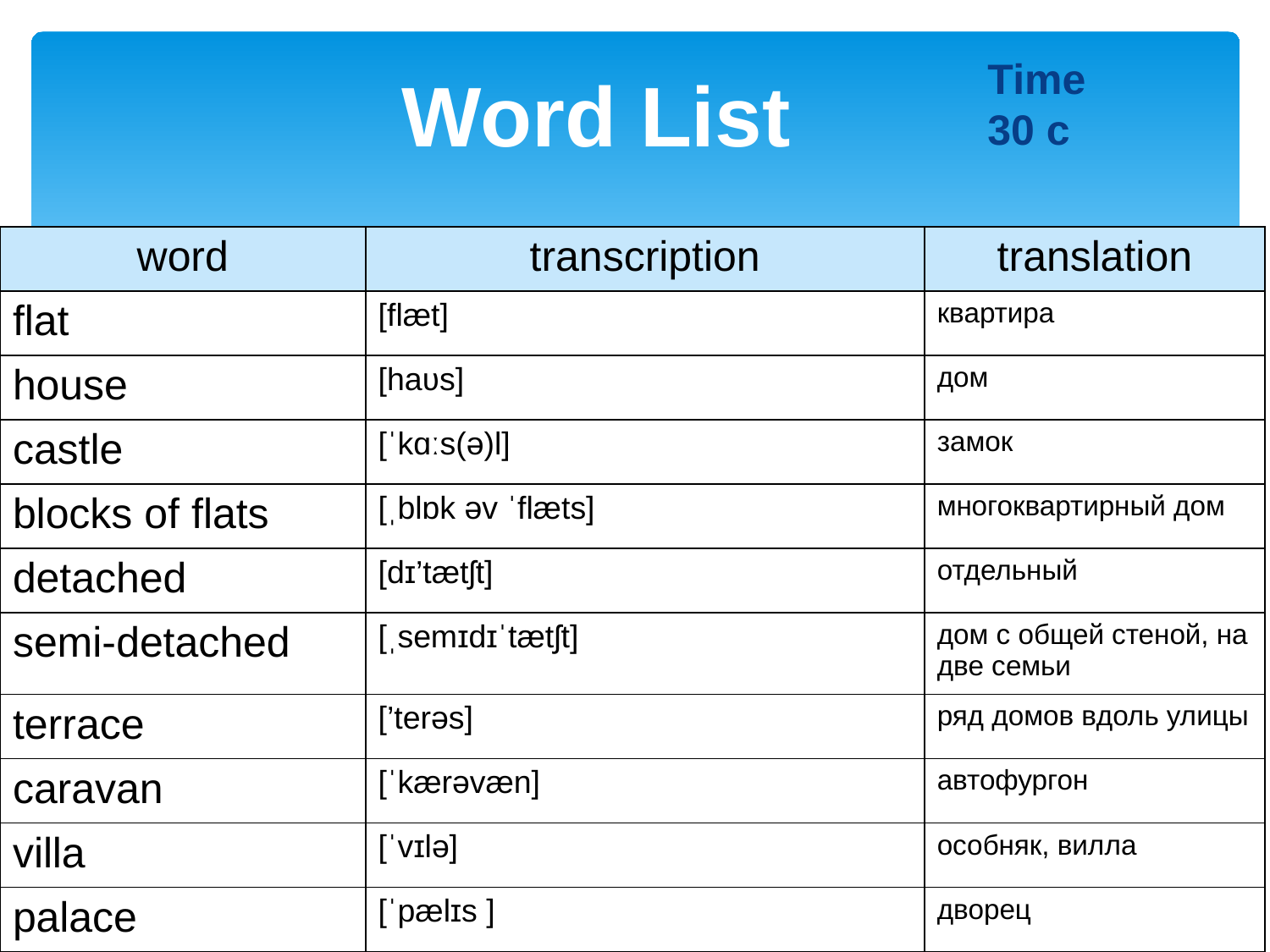

# Word List
Time
30 с
| word | transcription | translation |
| --- | --- | --- |
| flat | [flæt] | квартира |
| house | [haʋs] | дом |
| castle | [ˈkɑːs(ə)l] | замок |
| blocks of flats | [ˌblɒk əv ˈflæts] | многоквартирный дом |
| detached | [dɪ’tætʃt] | отдельный |
| semi-detached | [ˌsemɪdɪˈtætʃt] | дом с общей стеной, на две семьи |
| terrace | [’terəs] | ряд домов вдоль улицы |
| caravan | [ˈkærəvæn] | автофургон |
| villa | [ˈvɪlə] | особняк, вилла |
| palace | [ˈpælɪs ] | дворец |